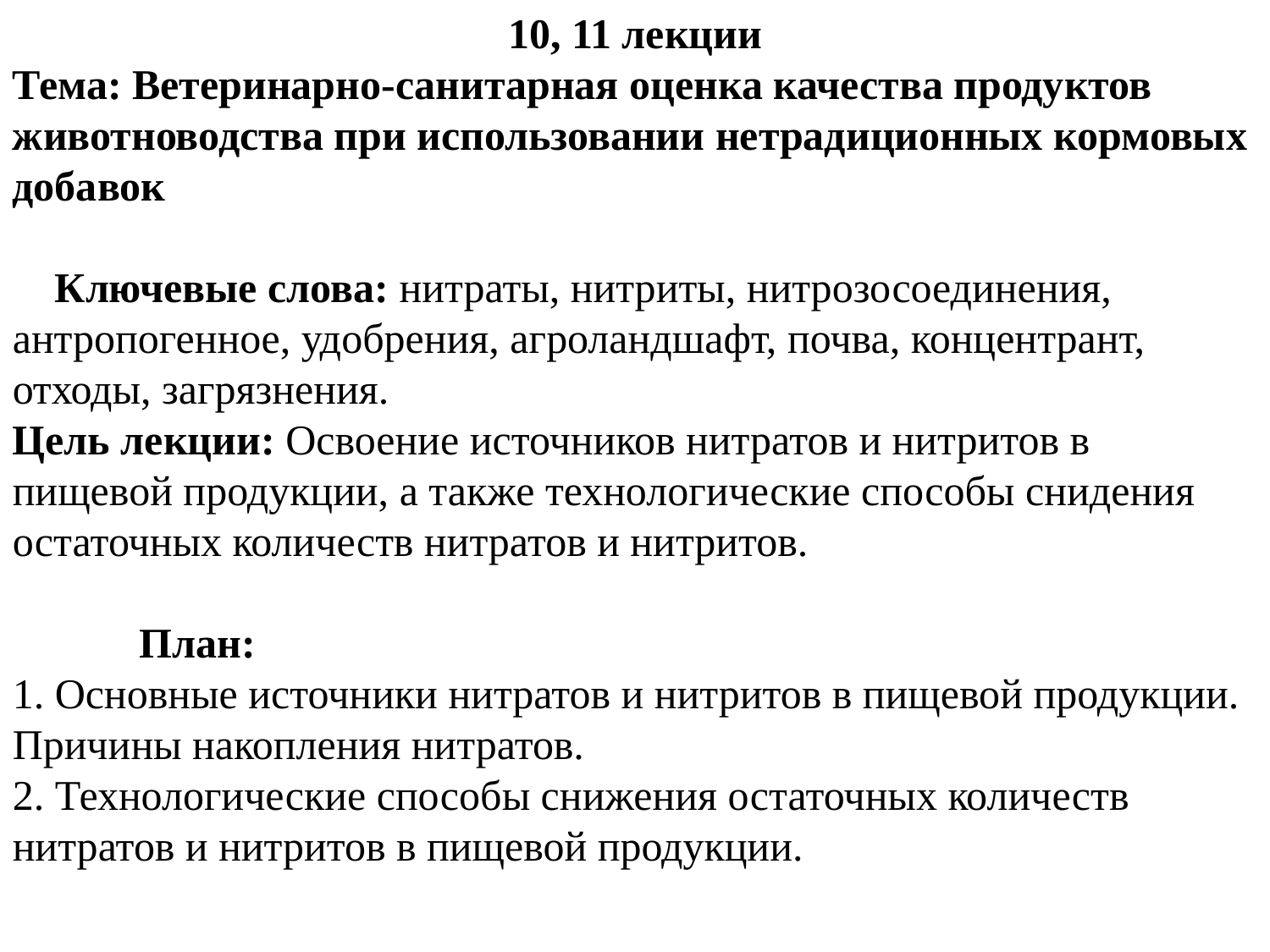

10, 11 лекции
Тема: Ветеринарно-санитарная оценка качества продуктов животноводства при использовании нетрадиционных кормовых добавок

    Ключевые слова: нитраты, нитриты, нитрозосоединения, антропогенное, удобрения, агроландшафт, почва, концентрант, отходы, загрязнения.
Цель лекции: Освоение источников нитратов и нитритов в пищевой продукции, а также технологические способы снидения остаточных количеств нитратов и нитритов.

	План:
1. Основные источники нитратов и нитритов в пищевой продукции. Причины накопления нитратов.
2. Технологические способы снижения остаточных количеств нитратов и нитритов в пищевой продукции.